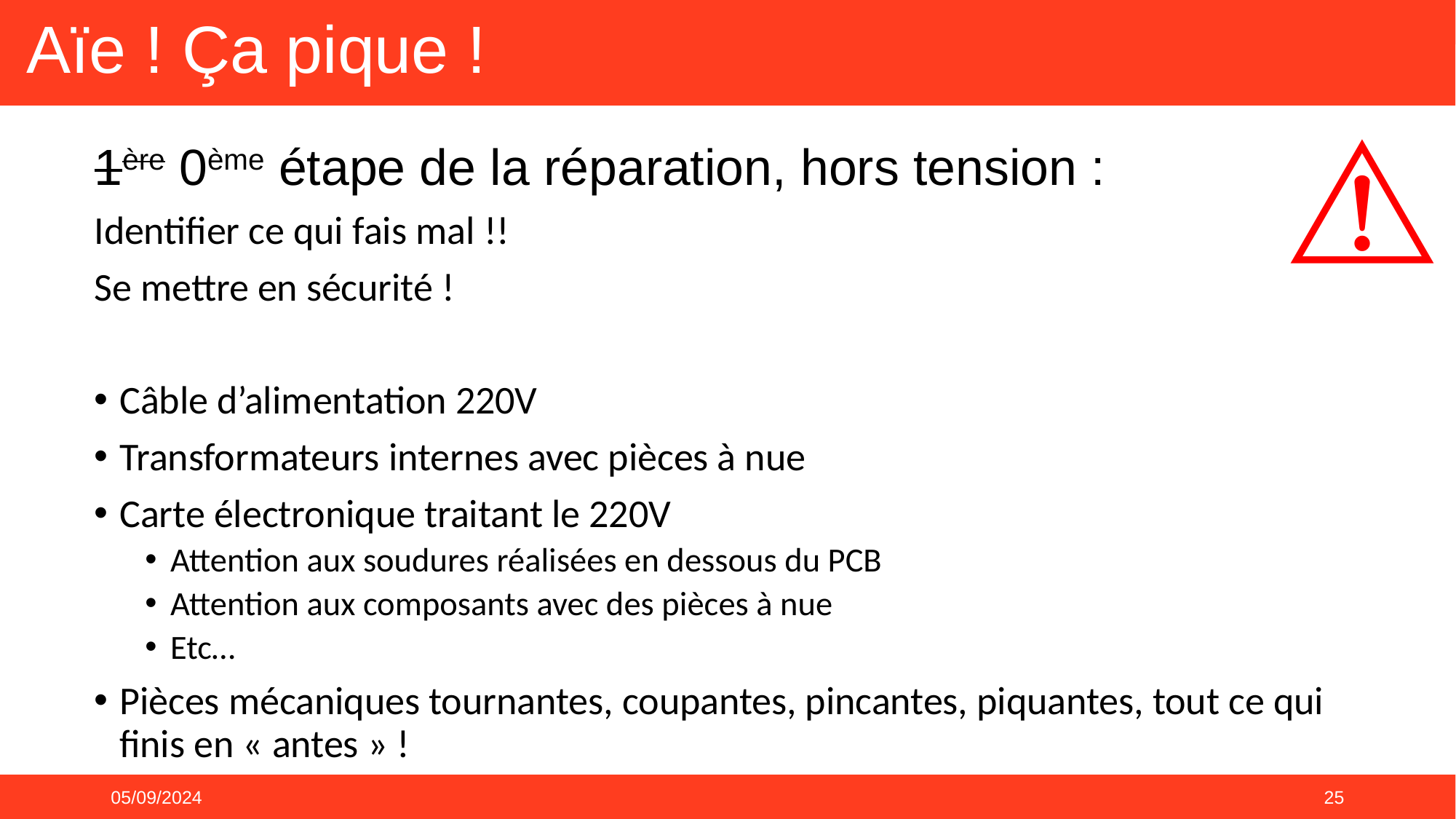

# Aïe ! Ça pique !
⚠
1ère 0ème étape de la réparation, hors tension :
Identifier ce qui fais mal !!
Se mettre en sécurité !

Câble d’alimentation 220V
Transformateurs internes avec pièces à nue
Carte électronique traitant le 220V
Attention aux soudures réalisées en dessous du PCB
Attention aux composants avec des pièces à nue
Etc…
Pièces mécaniques tournantes, coupantes, pincantes, piquantes, tout ce qui finis en « antes » !
05/09/2024

25